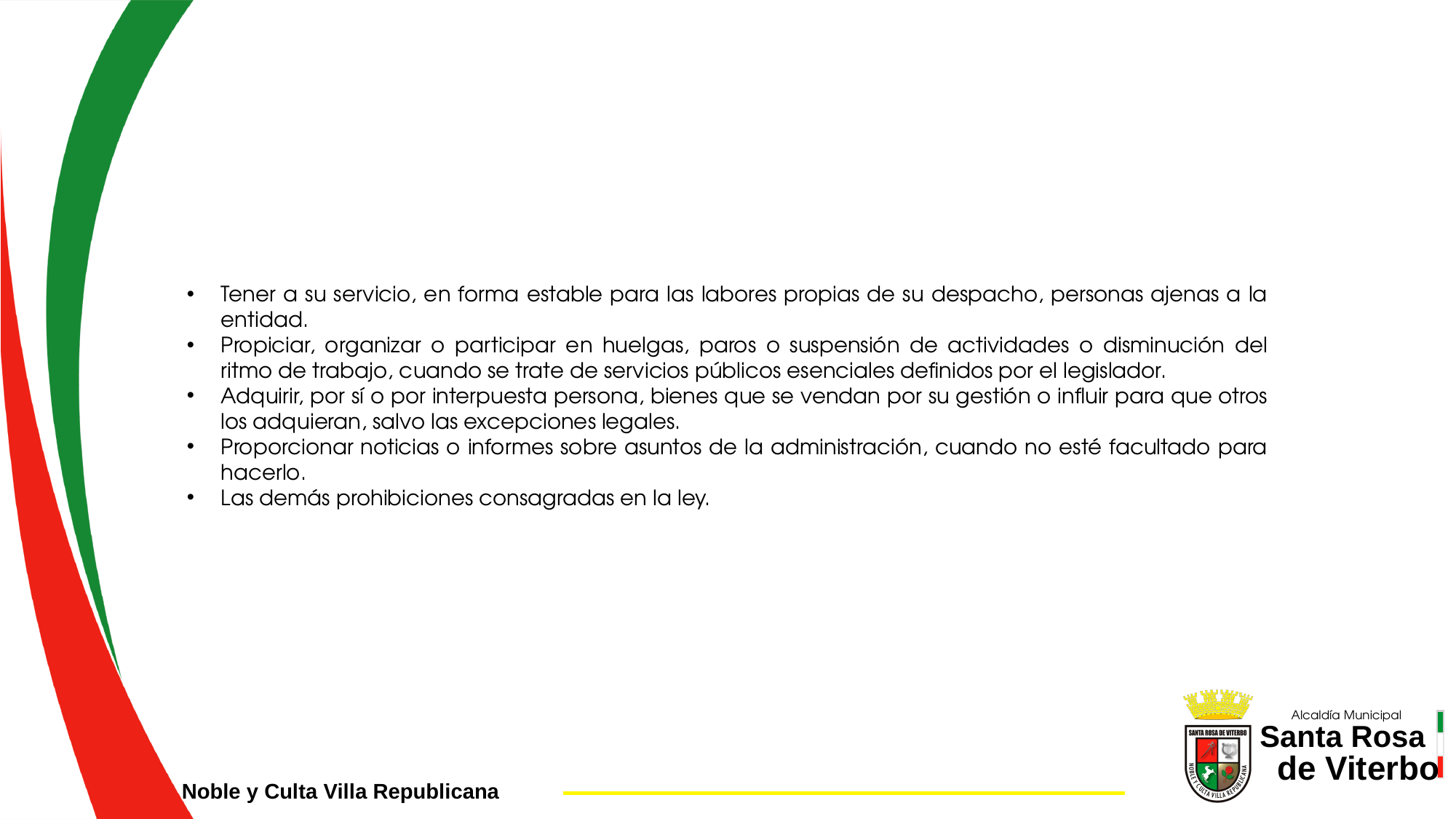

Tener a su servicio, en forma estable para las labores propias de su despacho, personas ajenas a la entidad.
Propiciar, organizar o participar en huelgas, paros o suspensión de actividades o disminución del ritmo de trabajo, cuando se trate de servicios públicos esenciales definidos por el legislador.
Adquirir, por sí o por interpuesta persona, bienes que se vendan por su gestión o influir para que otros los adquieran, salvo las excepciones legales.
Proporcionar noticias o informes sobre asuntos de la administración, cuando no esté facultado para hacerlo.
Las demás prohibiciones consagradas en la ley.